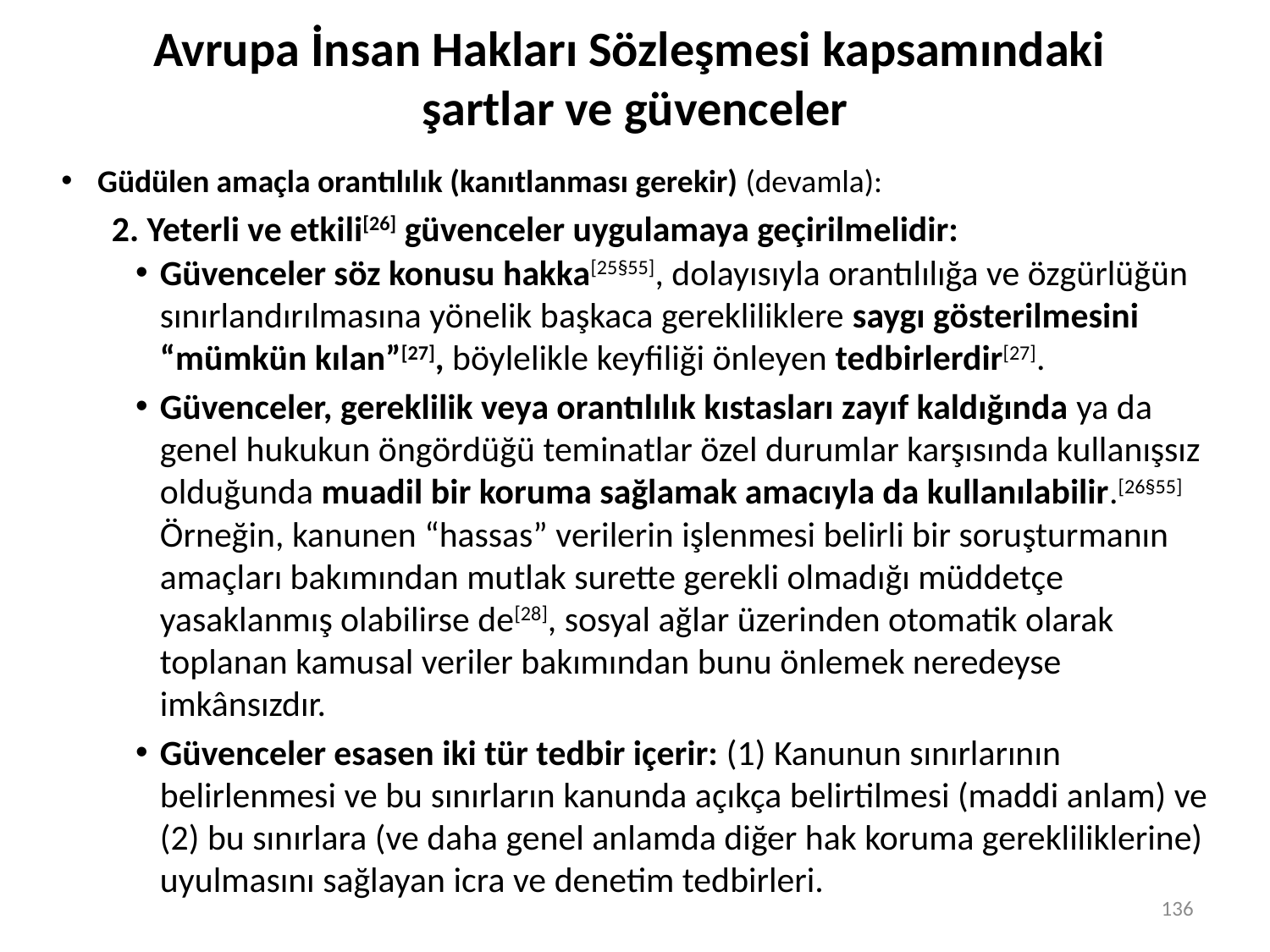

# Avrupa İnsan Hakları Sözleşmesi kapsamındaki şartlar ve güvenceler
Güdülen amaçla orantılılık (kanıtlanması gerekir) (devamla):
2. Yeterli ve etkili[26] güvenceler uygulamaya geçirilmelidir:
Güvenceler söz konusu hakka[25§55], dolayısıyla orantılılığa ve özgürlüğün sınırlandırılmasına yönelik başkaca gerekliliklere saygı gösterilmesini “mümkün kılan”[27], böylelikle keyfiliği önleyen tedbirlerdir[27].
Güvenceler, gereklilik veya orantılılık kıstasları zayıf kaldığında ya da genel hukukun öngördüğü teminatlar özel durumlar karşısında kullanışsız olduğunda muadil bir koruma sağlamak amacıyla da kullanılabilir.[26§55] Örneğin, kanunen “hassas” verilerin işlenmesi belirli bir soruşturmanın amaçları bakımından mutlak surette gerekli olmadığı müddetçe yasaklanmış olabilirse de[28], sosyal ağlar üzerinden otomatik olarak toplanan kamusal veriler bakımından bunu önlemek neredeyse imkânsızdır.
Güvenceler esasen iki tür tedbir içerir: (1) Kanunun sınırlarının belirlenmesi ve bu sınırların kanunda açıkça belirtilmesi (maddi anlam) ve (2) bu sınırlara (ve daha genel anlamda diğer hak koruma gerekliliklerine) uyulmasını sağlayan icra ve denetim tedbirleri.
136